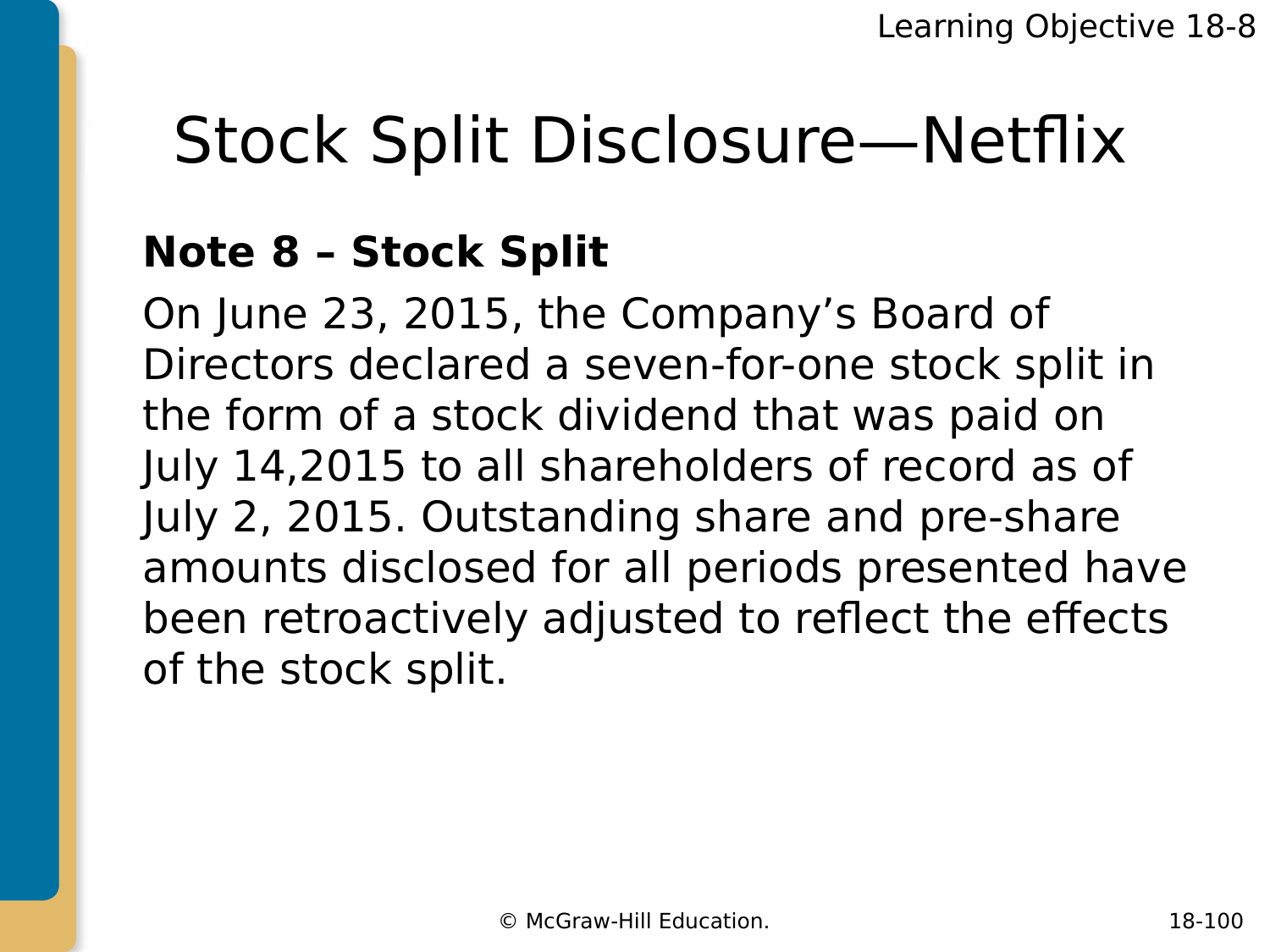

Learning Objective 18-8
# Stock Split Disclosure—Netflix
Note 8 – Stock Split
On June 23, 2015, the Company’s Board of Directors declared a seven-for-one stock split in the form of a stock dividend that was paid on July 14,2015 to all shareholders of record as of July 2, 2015. Outstanding share and pre-share amounts disclosed for all periods presented have been retroactively adjusted to reflect the effects of the stock split.